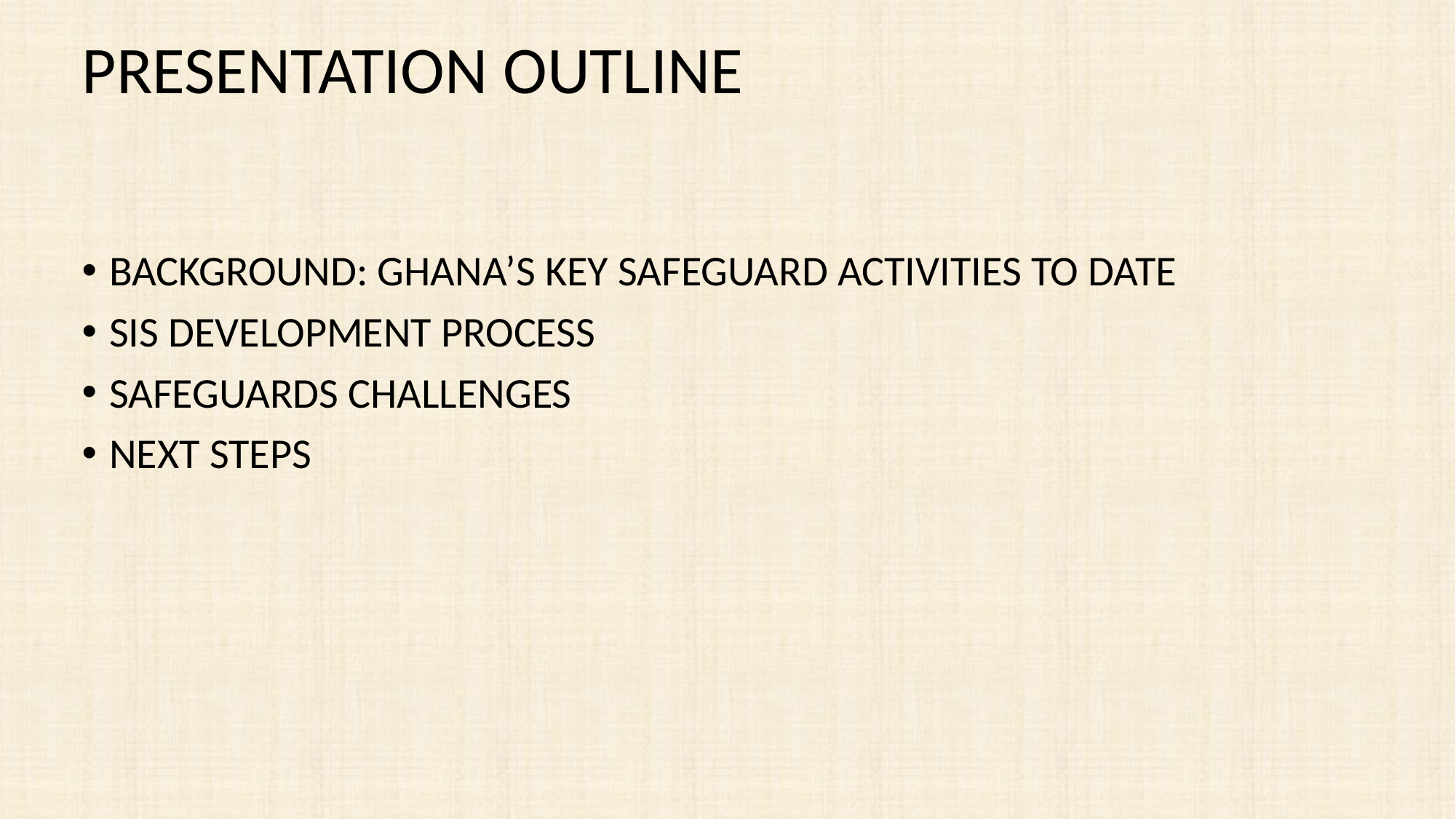

# PRESENTATION OUTLINE

BACKGROUND: GHANA’S KEY SAFEGUARD ACTIVITIES TO DATE
SIS DEVELOPMENT PROCESS
SAFEGUARDS CHALLENGES
NEXT STEPS